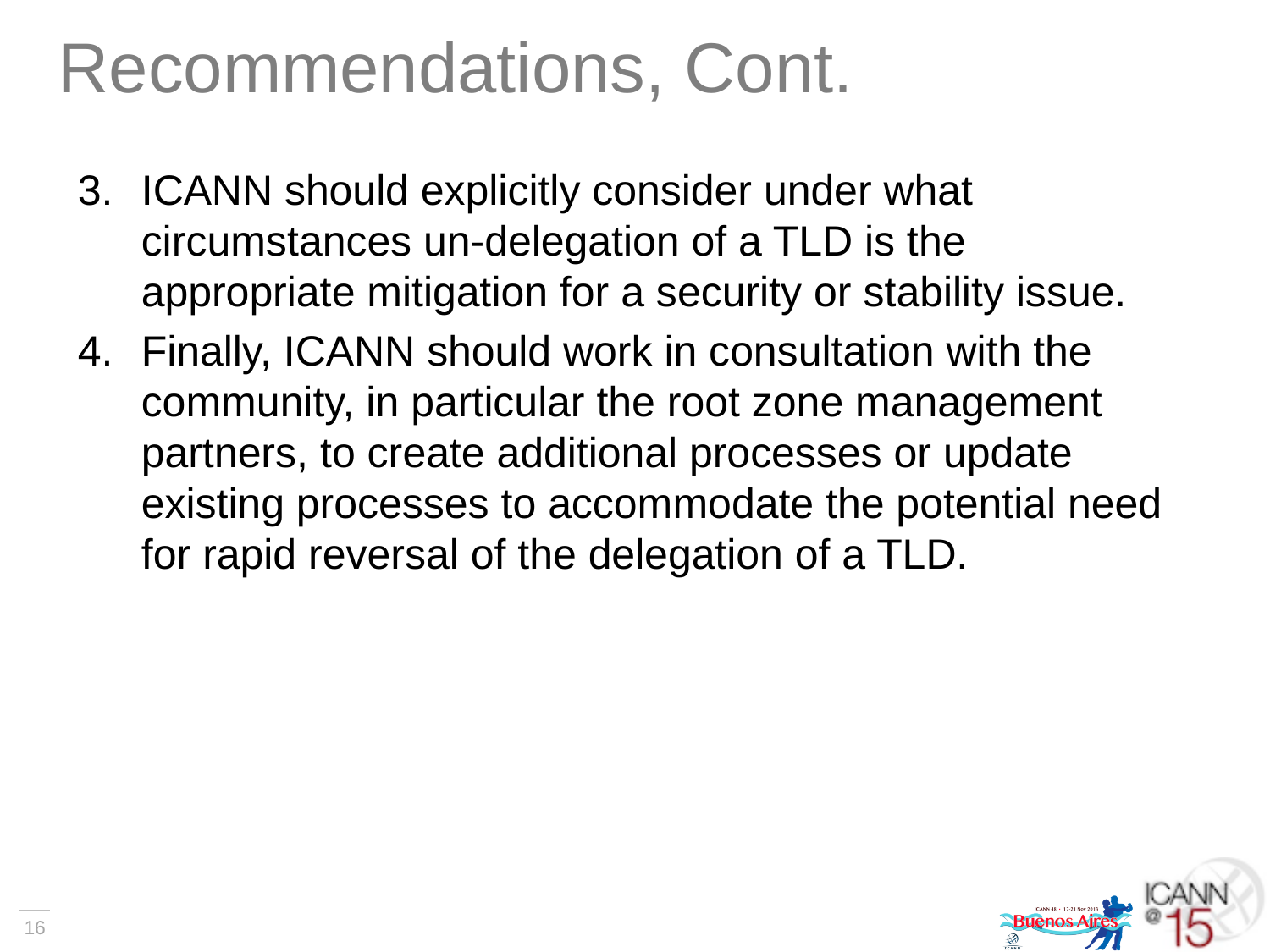

# Recommendations, Cont.
ICANN should explicitly consider under what circumstances un-delegation of a TLD is the appropriate mitigation for a security or stability issue.
Finally, ICANN should work in consultation with the community, in particular the root zone management partners, to create additional processes or update existing processes to accommodate the potential need for rapid reversal of the delegation of a TLD.